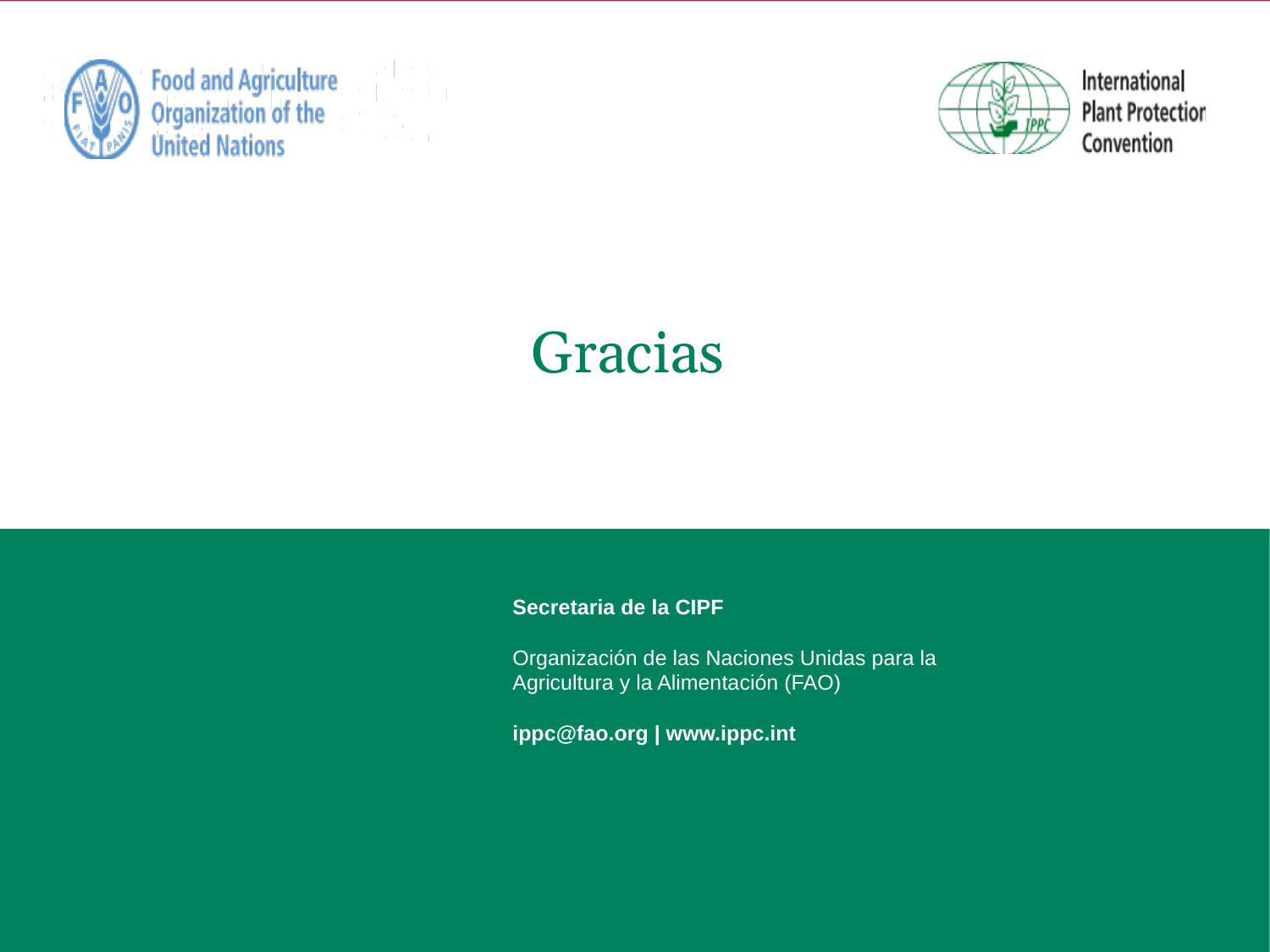

# Gracias
Secretaria de la CIPF
Organización de las Naciones Unidas para la Agricultura y la Alimentación (FAO)
ippc@fao.org | www.ippc.int